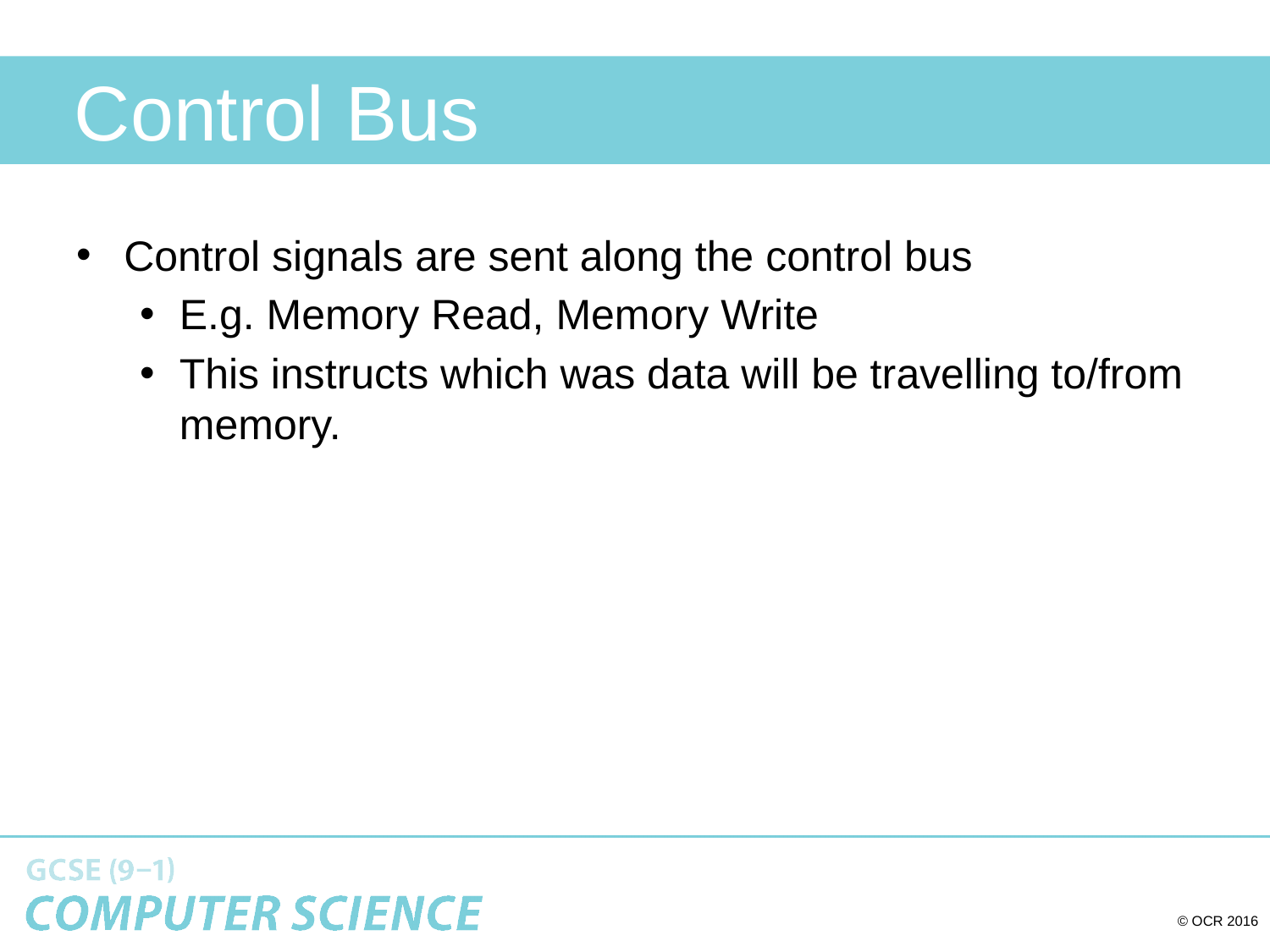

# Control Bus
Control signals are sent along the control bus
E.g. Memory Read, Memory Write
This instructs which was data will be travelling to/from memory.